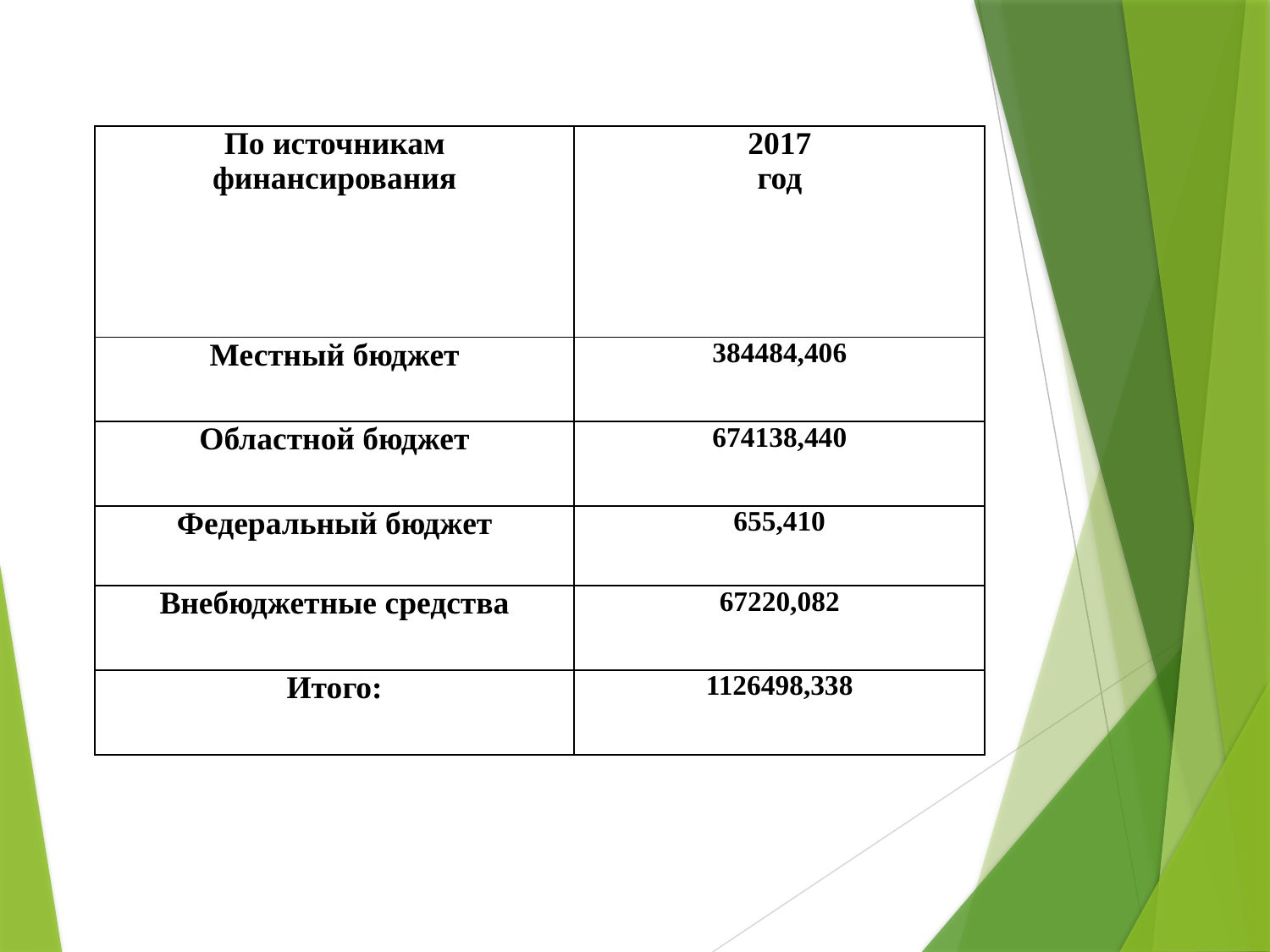

| По источникам финансирования | 2017 год |
| --- | --- |
| Местный бюджет | 384484,406 |
| Областной бюджет | 674138,440 |
| Федеральный бюджет | 655,410 |
| Внебюджетные средства | 67220,082 |
| Итого: | 1126498,338 |